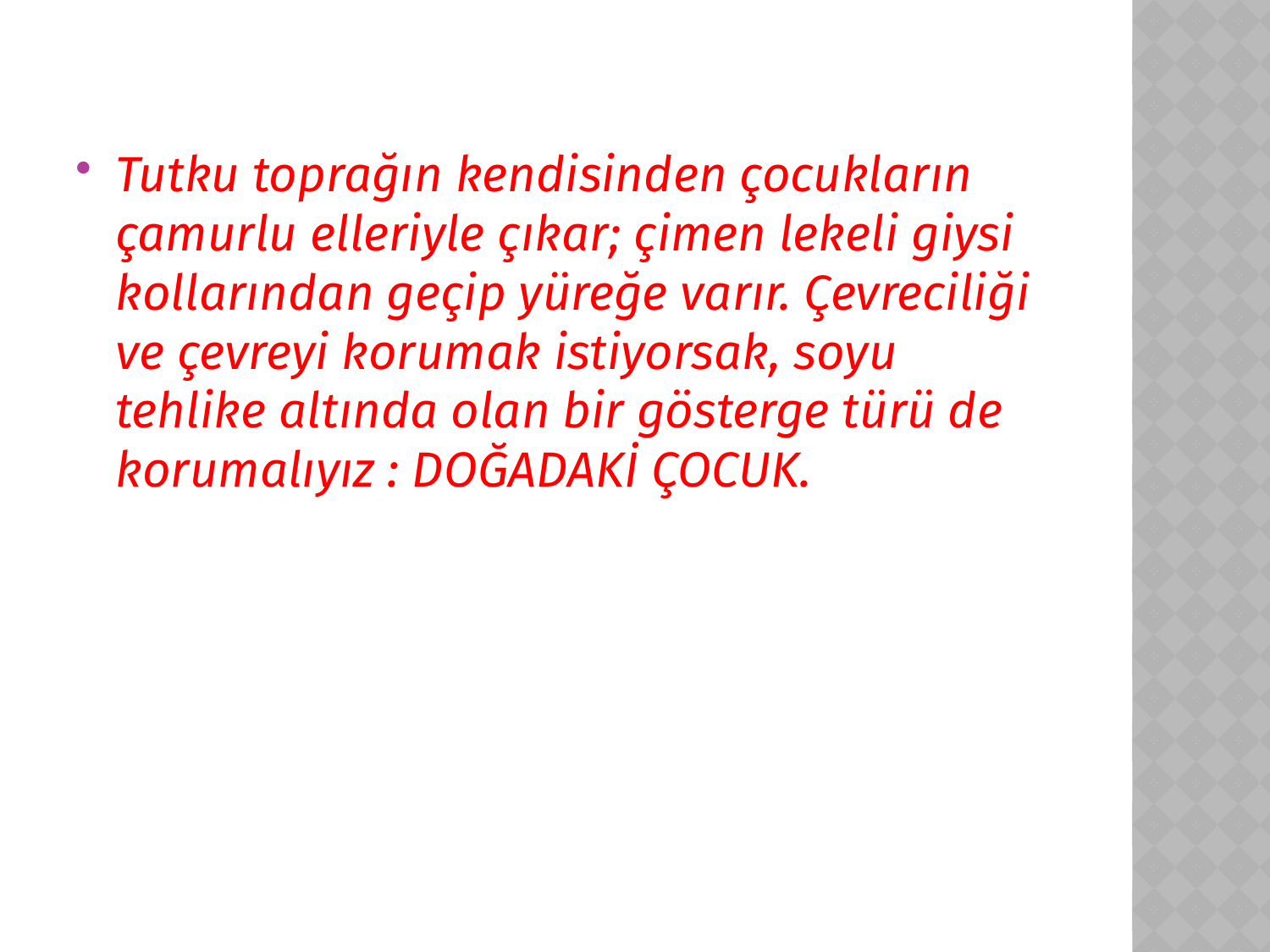

Tutku toprağın kendisinden çocukların çamurlu elleriyle çıkar; çimen lekeli giysi kollarından geçip yüreğe varır. Çevreciliği ve çevreyi korumak istiyorsak, soyu tehlike altında olan bir gösterge türü de korumalıyız : DOĞADAKİ ÇOCUK.